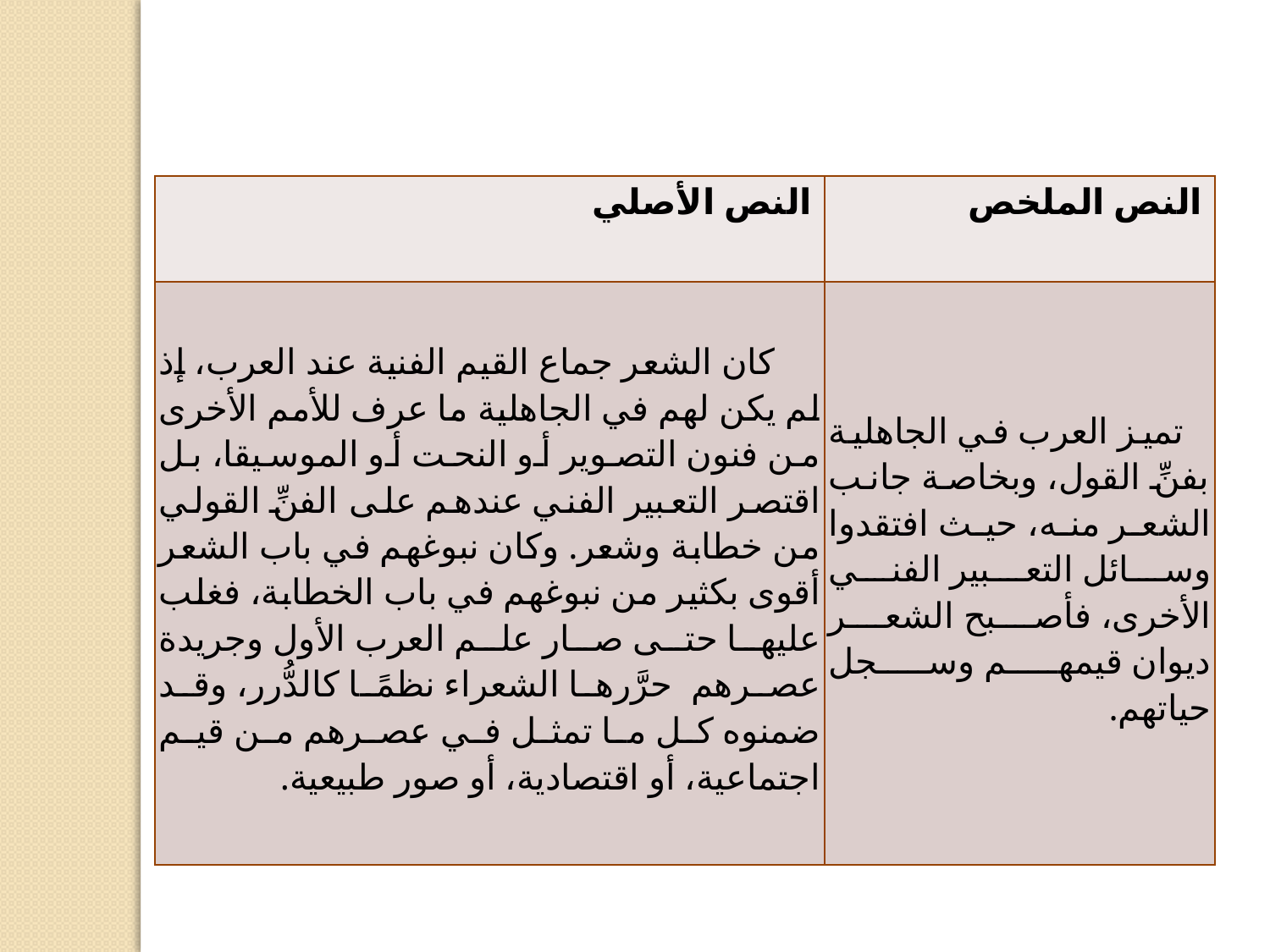

| النص الأصلي | النص الملخص |
| --- | --- |
| كان الشعر جماع القيم الفنية عند العرب، إذ لم يكن لهم في الجاهلية ما عرف للأمم الأخرى من فنون التصوير أو النحت أو الموسيقا، بل اقتصر التعبير الفني عندهم على الفنِّ القولي من خطابة وشعر. وكان نبوغهم في باب الشعر أقوى بكثير من نبوغهم في باب الخطابة، فغلب عليها حتى صار علم العرب الأول وجريدة عصرهم  حرَّرها الشعراء نظمًا كالدُّرر، وقد ضمنوه كل ما تمثل في عصرهم من قيم اجتماعية، أو اقتصادية، أو صور طبيعية. | تميز العرب في الجاهلية بفنِّ القول، وبخاصة جانب الشعر منه، حيث افتقدوا وسائل التعبير الفني الأخرى، فأصبح الشعر ديوان قيمهم وسجل حياتهم. |